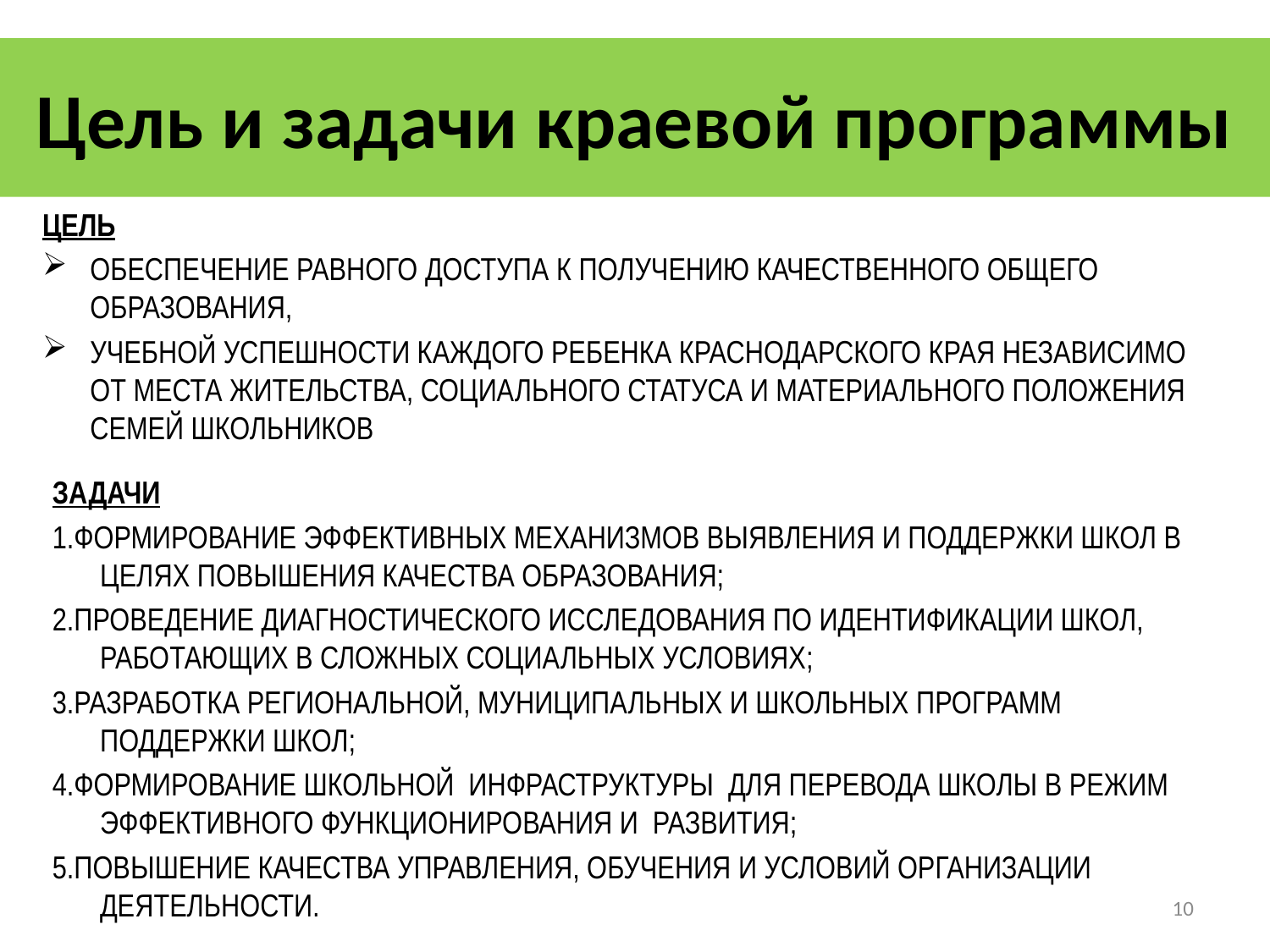

# Цель и задачи краевой программы
ЦЕЛЬ
ОБЕСПЕЧЕНИЕ РАВНОГО ДОСТУПА К ПОЛУЧЕНИЮ КАЧЕСТВЕННОГО ОБЩЕГО ОБРАЗОВАНИЯ,
УЧЕБНОЙ УСПЕШНОСТИ КАЖДОГО РЕБЕНКА КРАСНОДАРСКОГО КРАЯ НЕЗАВИСИМО ОТ МЕСТА ЖИТЕЛЬСТВА, СОЦИАЛЬНОГО СТАТУСА И МАТЕРИАЛЬНОГО ПОЛОЖЕНИЯ СЕМЕЙ ШКОЛЬНИКОВ
ЗАДАЧИ
1.ФОРМИРОВАНИЕ ЭФФЕКТИВНЫХ МЕХАНИЗМОВ ВЫЯВЛЕНИЯ И ПОДДЕРЖКИ ШКОЛ В ЦЕЛЯХ ПОВЫШЕНИЯ КАЧЕСТВА ОБРАЗОВАНИЯ;
2.ПРОВЕДЕНИЕ ДИАГНОСТИЧЕСКОГО ИССЛЕДОВАНИЯ ПО ИДЕНТИФИКАЦИИ ШКОЛ, РАБОТАЮЩИХ В СЛОЖНЫХ СОЦИАЛЬНЫХ УСЛОВИЯХ;
3.РАЗРАБОТКА РЕГИОНАЛЬНОЙ, МУНИЦИПАЛЬНЫХ И ШКОЛЬНЫХ ПРОГРАММ ПОДДЕРЖКИ ШКОЛ;
4.ФОРМИРОВАНИЕ ШКОЛЬНОЙ  ИНФРАСТРУКТУРЫ  ДЛЯ ПЕРЕВОДА ШКОЛЫ В РЕЖИМ ЭФФЕКТИВНОГО ФУНКЦИОНИРОВАНИЯ И  РАЗВИТИЯ;
5.ПОВЫШЕНИЕ КАЧЕСТВА УПРАВЛЕНИЯ, ОБУЧЕНИЯ И УСЛОВИЙ ОРГАНИЗАЦИИ ДЕЯТЕЛЬНОСТИ.

10